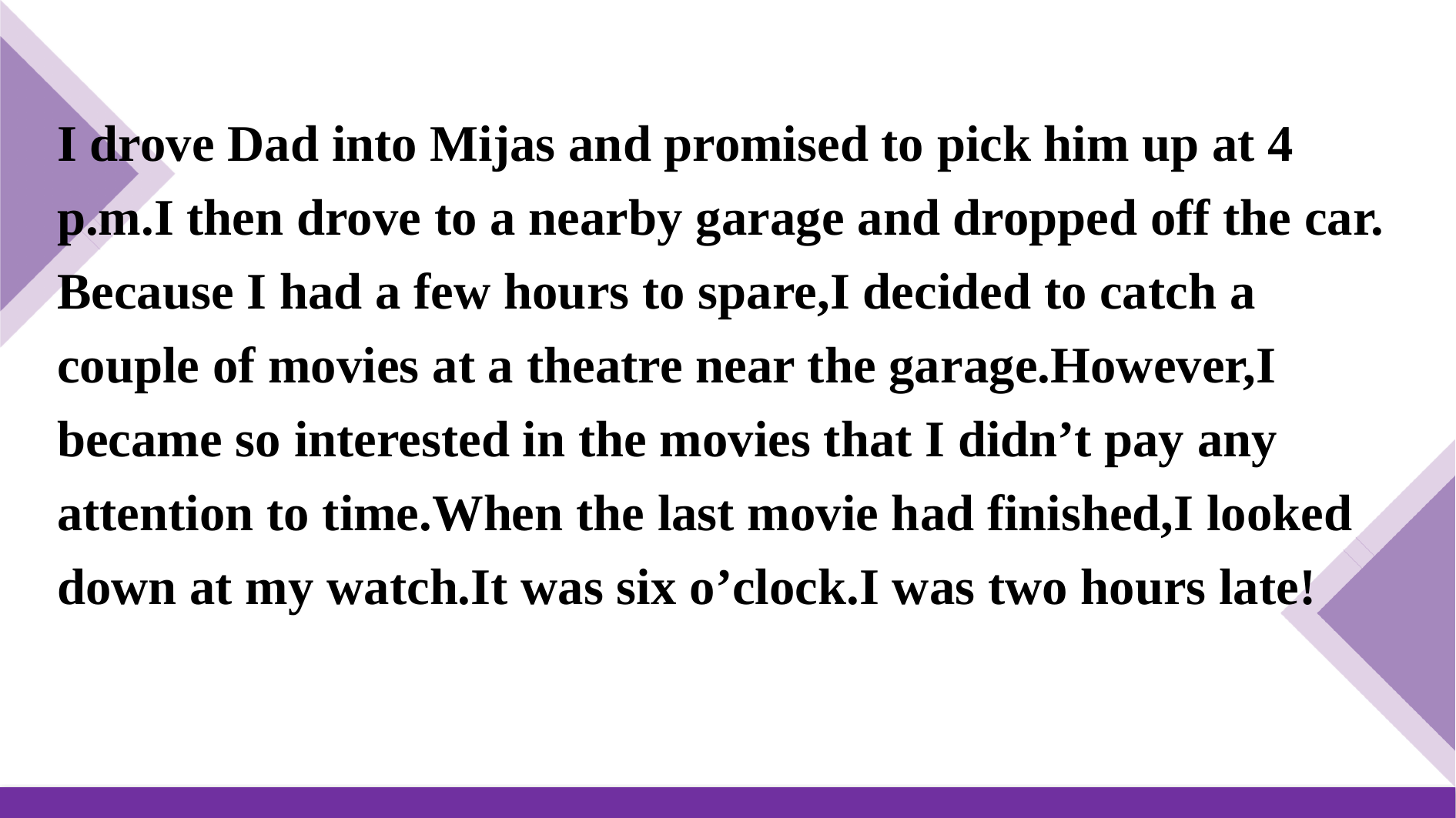

I drove Dad into Mijas and promised to pick him up at 4 p.m.I then drove to a nearby garage and dropped off the car. Because I had a few hours to spare,I decided to catch a couple of movies at a theatre near the garage.However,I became so interested in the movies that I didn’t pay any attention to time.When the last movie had finished,I looked down at my watch.It was six o’clock.I was two hours late!